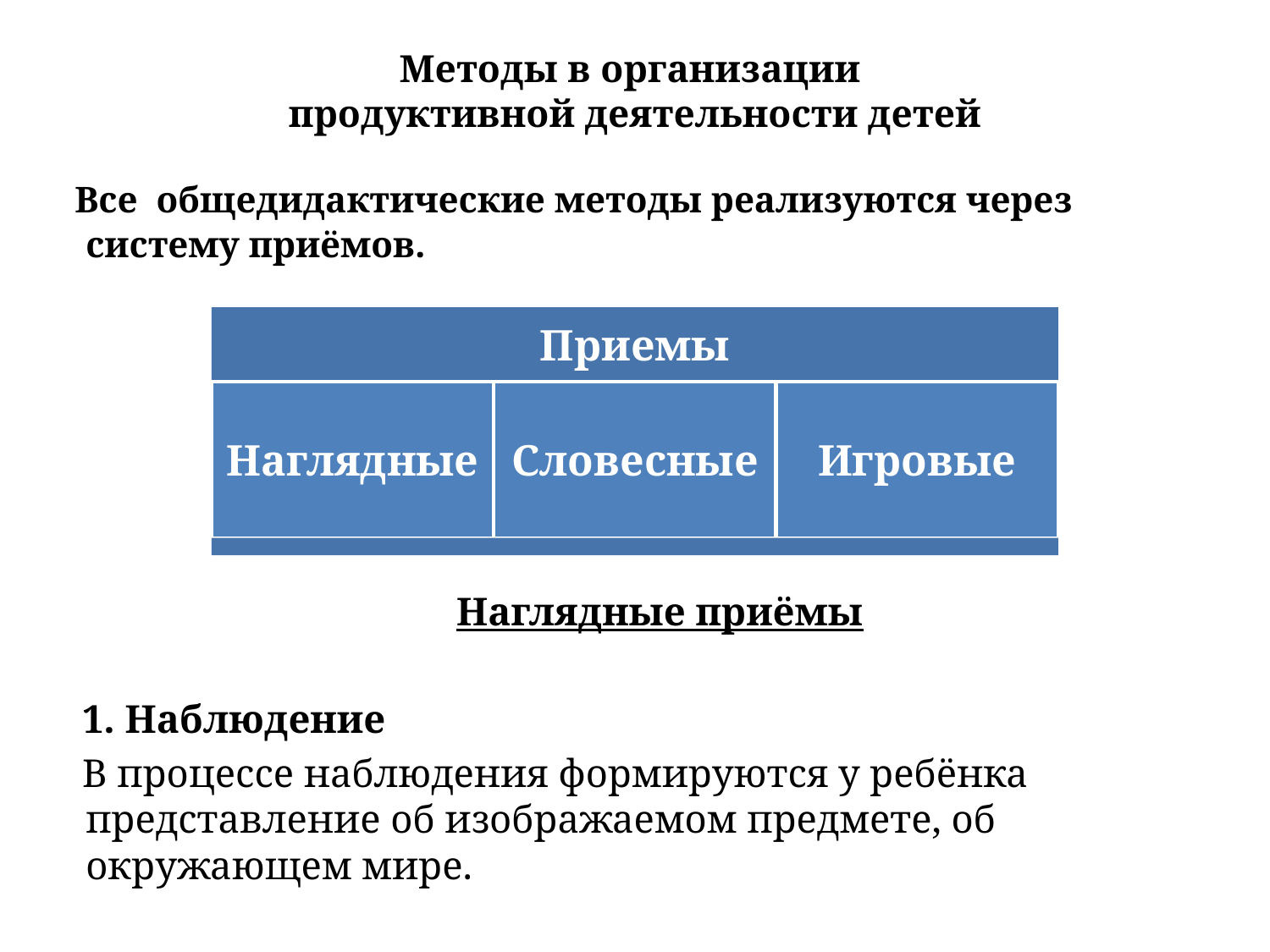

# Методы в организации продуктивной деятельности детей
   Все  общедидактические методы реализуются через систему приёмов.

      Наглядные приёмы

    1. Наблюдение
    В процессе наблюдения формируются у ребёнка представление об изображаемом предмете, об окружающем мире.

Приемы
Наглядные
Словесные
Игровые